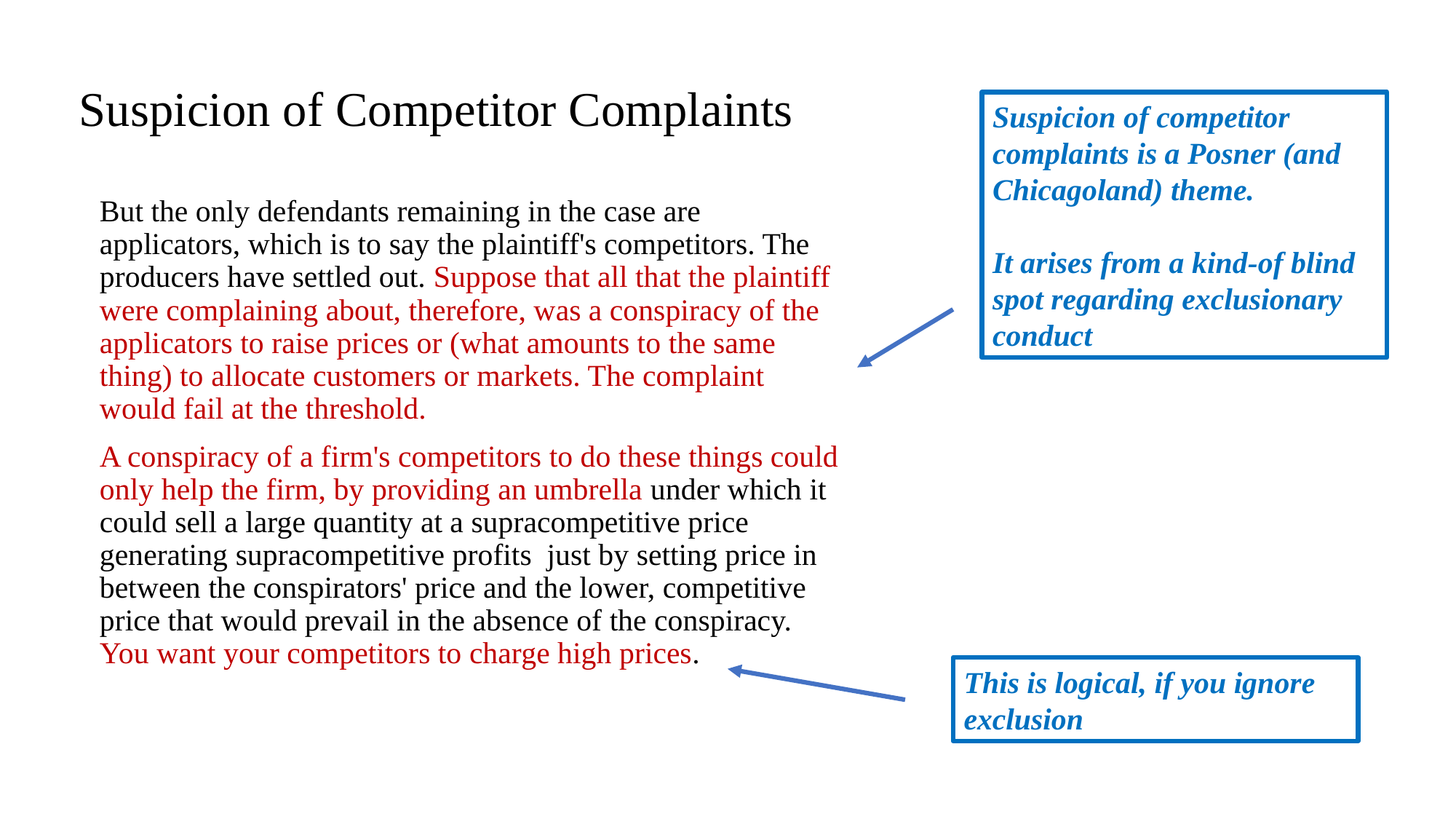

# Suspicion of Competitor Complaints
Suspicion of competitor complaints is a Posner (and Chicagoland) theme.

It arises from a kind-of blind spot regarding exclusionary conduct
But the only defendants remaining in the case are applicators, which is to say the plaintiff's competitors. The producers have settled out. Suppose that all that the plaintiff were complaining about, therefore, was a conspiracy of the applicators to raise prices or (what amounts to the same thing) to allocate customers or markets. The complaint would fail at the threshold.
A conspiracy of a firm's competitors to do these things could only help the firm, by providing an umbrella under which it could sell a large quantity at a supracompetitive price generating supracompetitive profits  just by setting price in between the conspirators' price and the lower, competitive price that would prevail in the absence of the conspiracy. You want your competitors to charge high prices.
This is logical, if you ignore exclusion